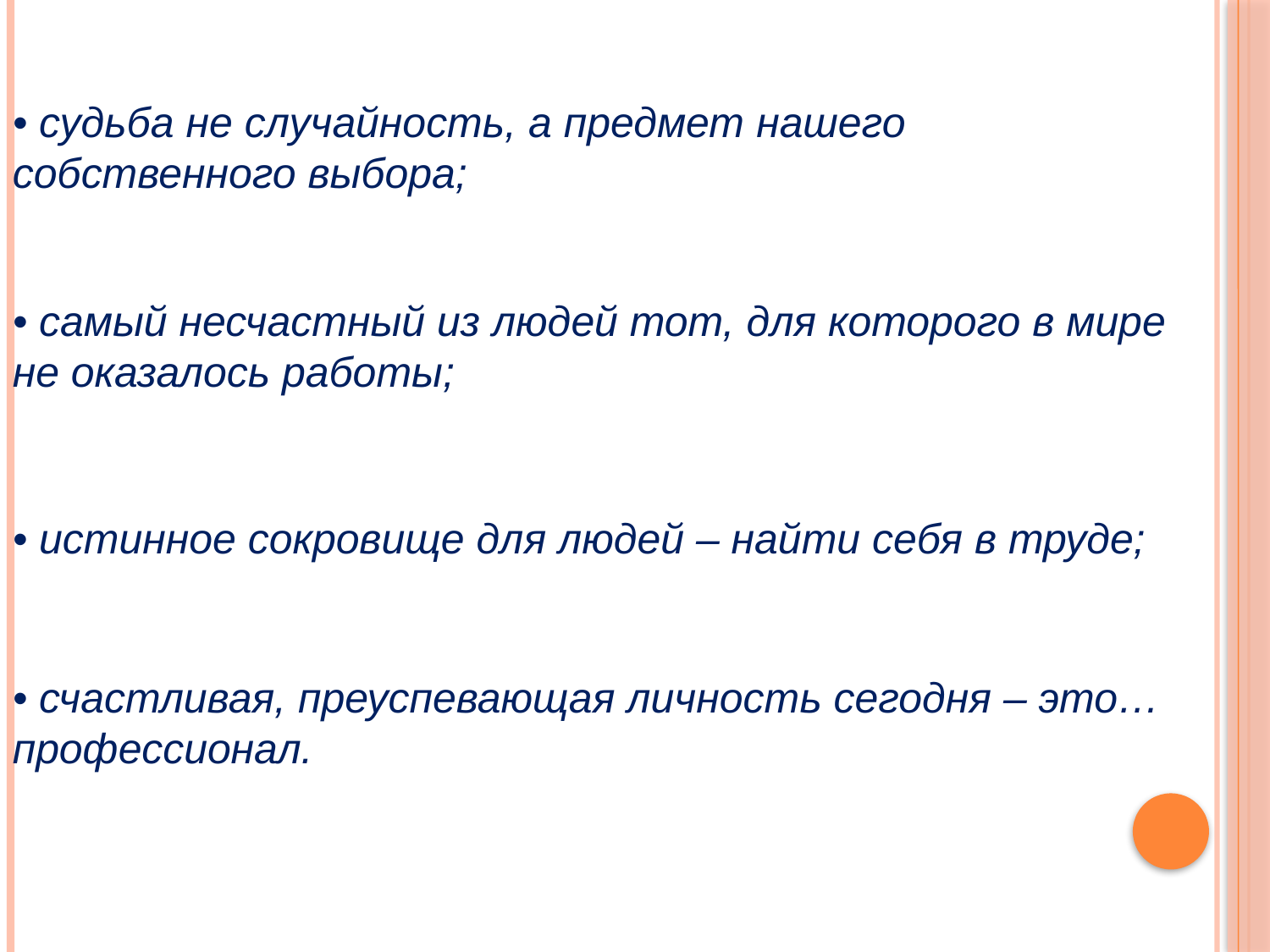

• судьба не случайность, а предмет нашего собственного выбора;
• самый несчастный из людей тот, для которого в мире не оказалось работы;
• истинное сокровище для людей – найти себя в труде;
• счастливая, преуспевающая личность сегодня – это… профессионал.